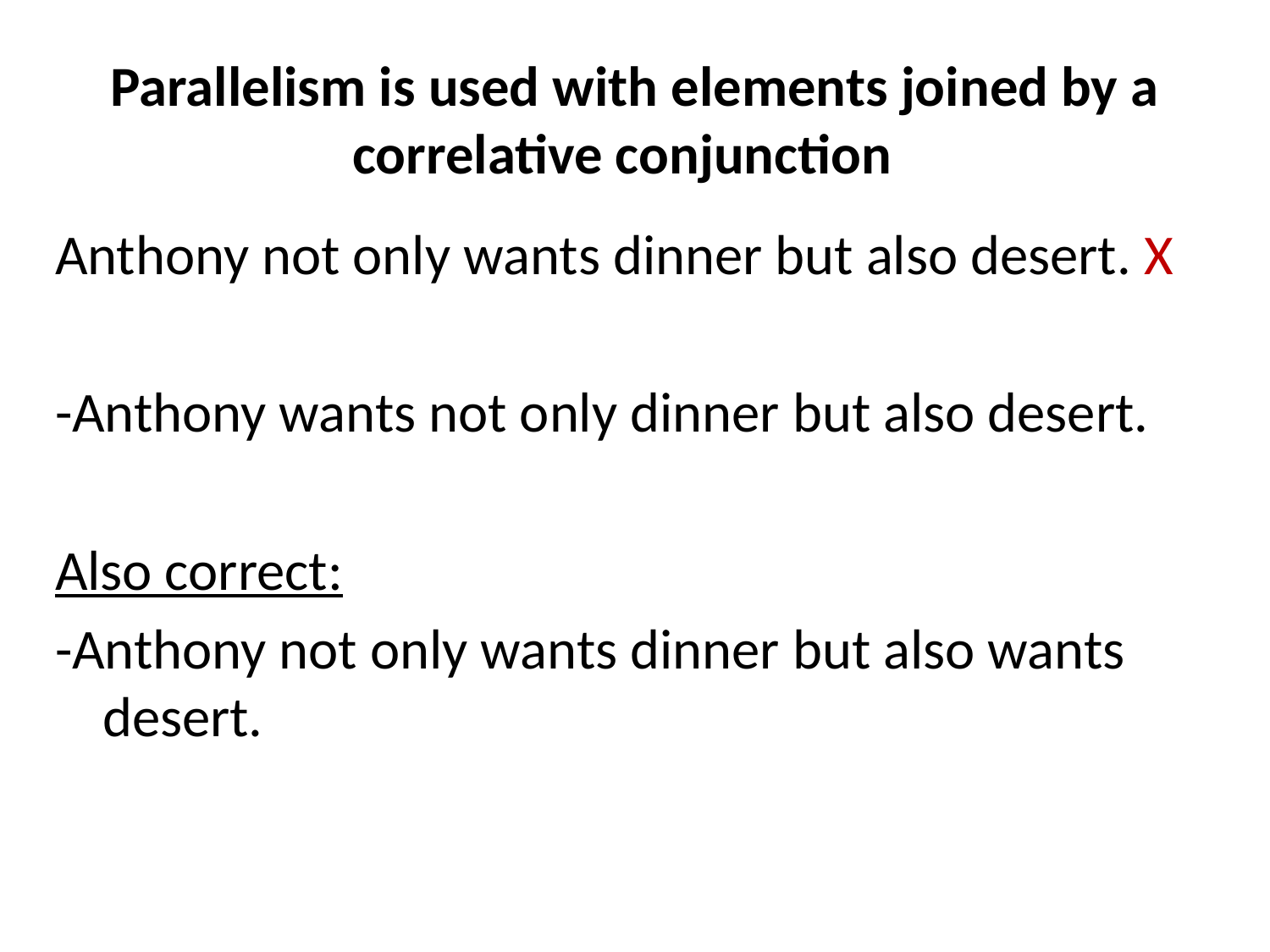

# Parallelism is used with elements joined by a correlative conjunction
Anthony not only wants dinner but also desert. X

-Anthony wants not only dinner but also desert.

Also correct:
-Anthony not only wants dinner but also wants desert.